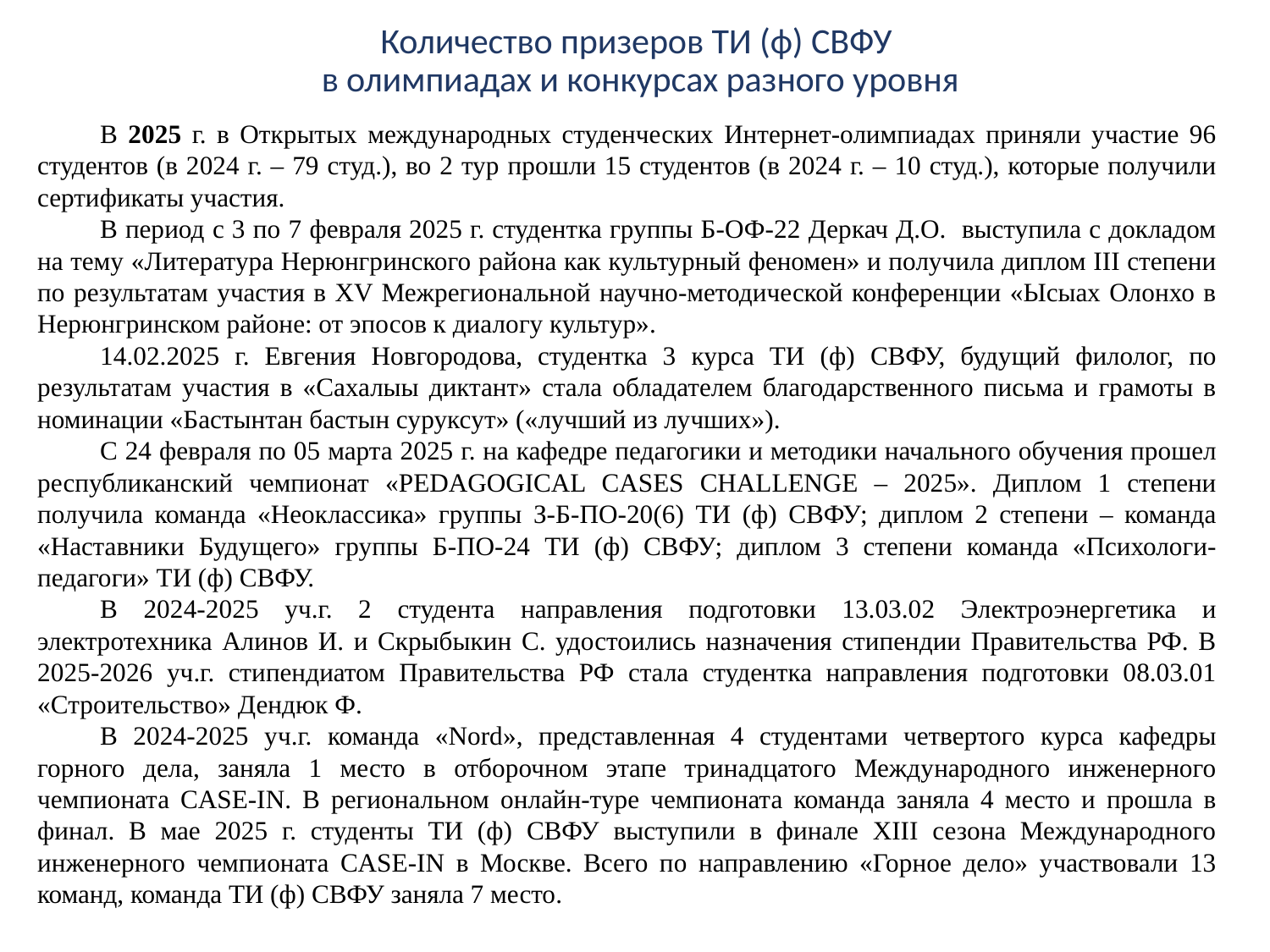

# Количество призеров ТИ (ф) СВФУ в олимпиадах и конкурсах разного уровня
В 2025 г. в Открытых международных студенческих Интернет-олимпиадах приняли участие 96 студентов (в 2024 г. – 79 студ.), во 2 тур прошли 15 студентов (в 2024 г. – 10 студ.), которые получили сертификаты участия.
В период с 3 по 7 февраля 2025 г. студентка группы Б-ОФ-22 Деркач Д.О.  выступила с докладом на тему «Литература Нерюнгринского района как культурный феномен» и получила диплом III степени по результатам участия в XV Межрегиональной научно-методической конференции «Ысыах Олонхо в Нерюнгринском районе: от эпосов к диалогу культур».
14.02.2025 г. Евгения Новгородова, студентка 3 курса ТИ (ф) СВФУ, будущий филолог, по результатам участия в «Сахалыы диктант» стала обладателем благодарственного письма и грамоты в номинации «Бастынтан бастын суруксут» («лучший из лучших»).
С 24 февраля по 05 марта 2025 г. на кафедре педагогики и методики начального обучения прошел республиканский чемпионат «PEDAGOGICAL CASES CHALLENGE – 2025». Диплом 1 степени получила команда «Неоклассика» группы З-Б-ПО-20(6) ТИ (ф) СВФУ; диплом 2 степени – команда «Наставники Будущего» группы Б-ПО-24 ТИ (ф) СВФУ; диплом 3 степени команда «Психологи-педагоги» ТИ (ф) СВФУ.
В 2024-2025 уч.г. 2 студента направления подготовки 13.03.02 Электроэнергетика и электротехника Алинов И. и Скрыбыкин С. удостоились назначения стипендии Правительства РФ. В 2025-2026 уч.г. стипендиатом Правительства РФ стала студентка направления подготовки 08.03.01 «Строительство» Дендюк Ф.
В 2024-2025 уч.г. команда «Nord», представленная 4 студентами четвертого курса кафедры горного дела, заняла 1 место в отборочном этапе тринадцатого Международного инженерного чемпионата CASE-IN. В региональном онлайн-туре чемпионата команда заняла 4 место и прошла в финал. В мае 2025 г. студенты ТИ (ф) СВФУ выступили в финале XIII сезона Международного инженерного чемпионата CASE-IN в Москве. Всего по направлению «Горное дело» участвовали 13 команд, команда ТИ (ф) СВФУ заняла 7 место.